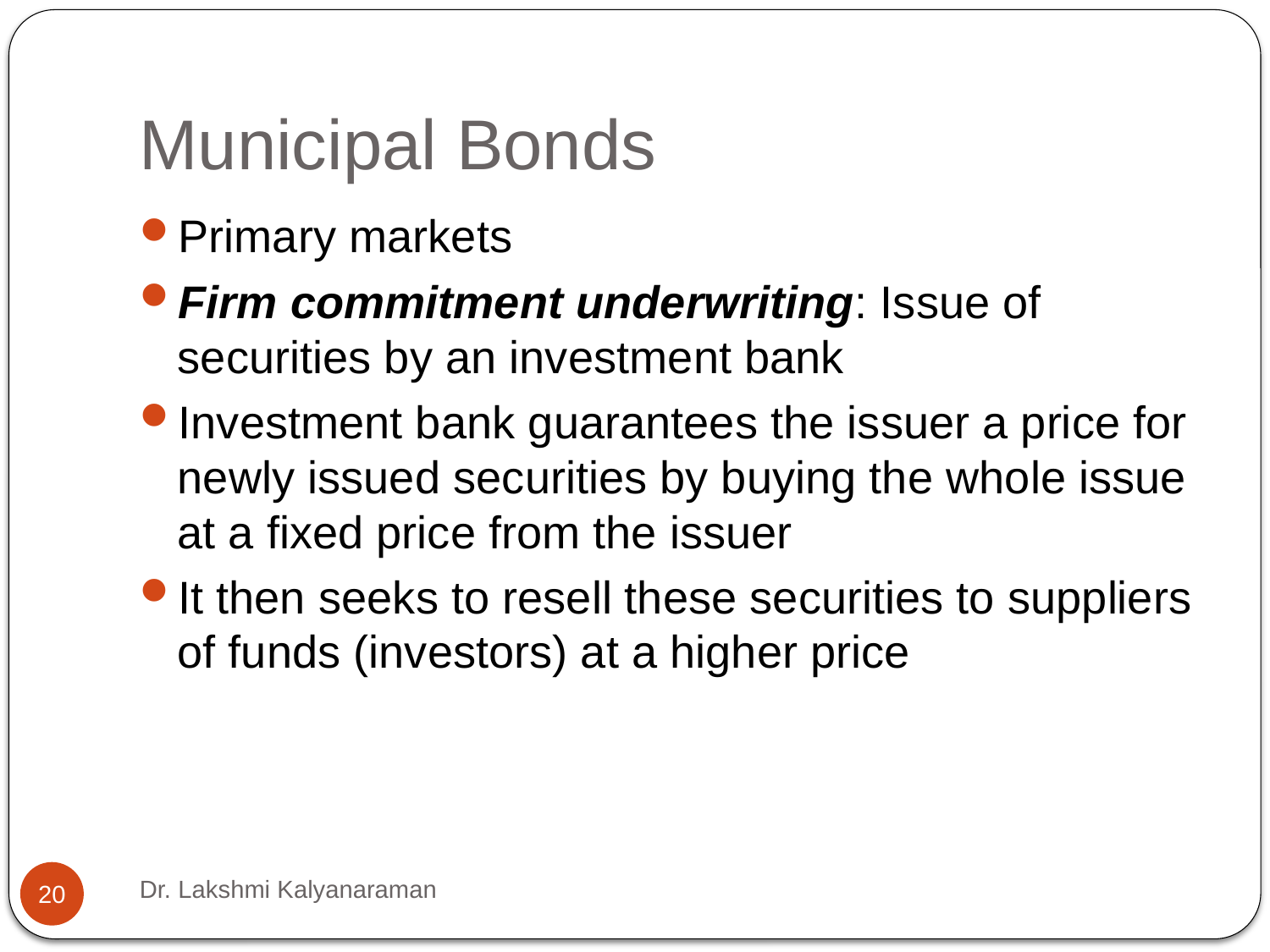

# Municipal Bonds
Primary markets
Firm commitment underwriting: Issue of securities by an investment bank
Investment bank guarantees the issuer a price for newly issued securities by buying the whole issue at a fixed price from the issuer
It then seeks to resell these securities to suppliers of funds (investors) at a higher price
Dr. Lakshmi Kalyanaraman
20